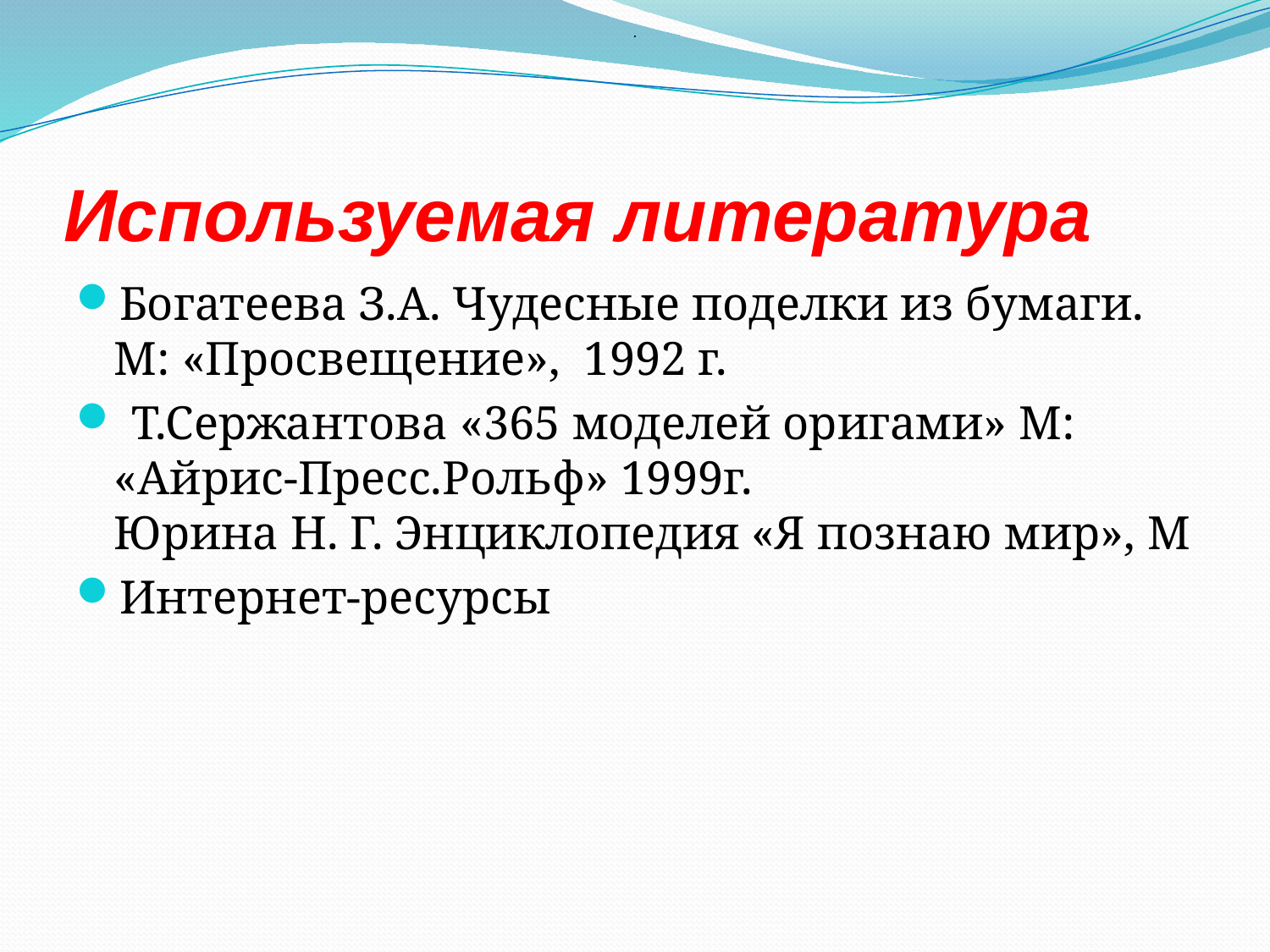

.
# Используемая литература
Богатеева З.А. Чудесные поделки из бумаги. М: «Просвещение»,  1992 г.
 Т.Сержантова «365 моделей оригами» М: «Айрис-Пресс.Рольф» 1999г.
Юрина Н. Г. Энциклопедия «Я познаю мир», М
Интернет-ресурсы